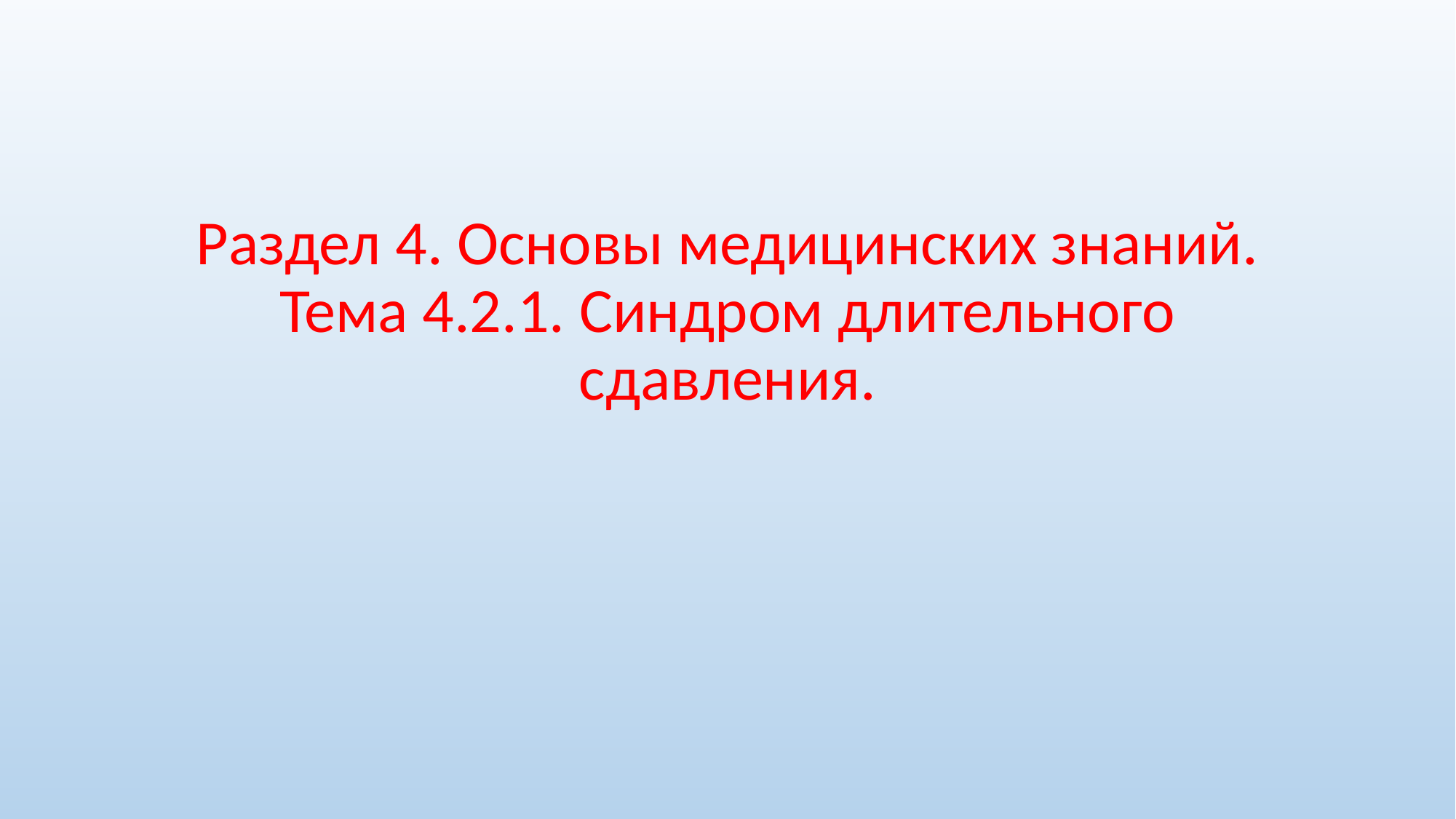

# Раздел 4. Основы медицинских знаний. Тема 4.2.1. Синдром длительного сдавления.